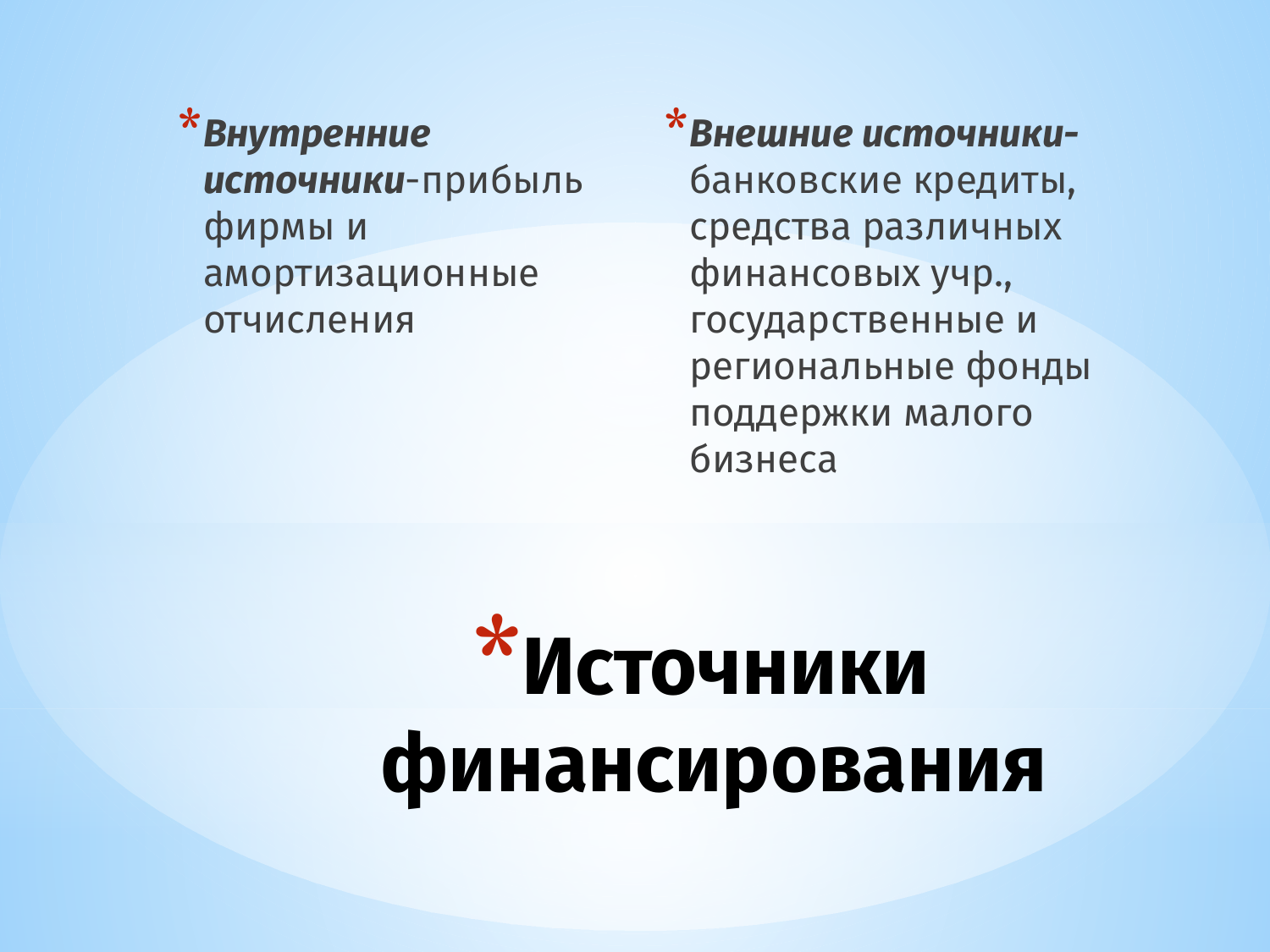

Внутренние источники-прибыль фирмы и амортизационные отчисления
Внешние источники-банковские кредиты, средства различных финансовых учр., государственные и региональные фонды поддержки малого бизнеса
# Источники финансирования